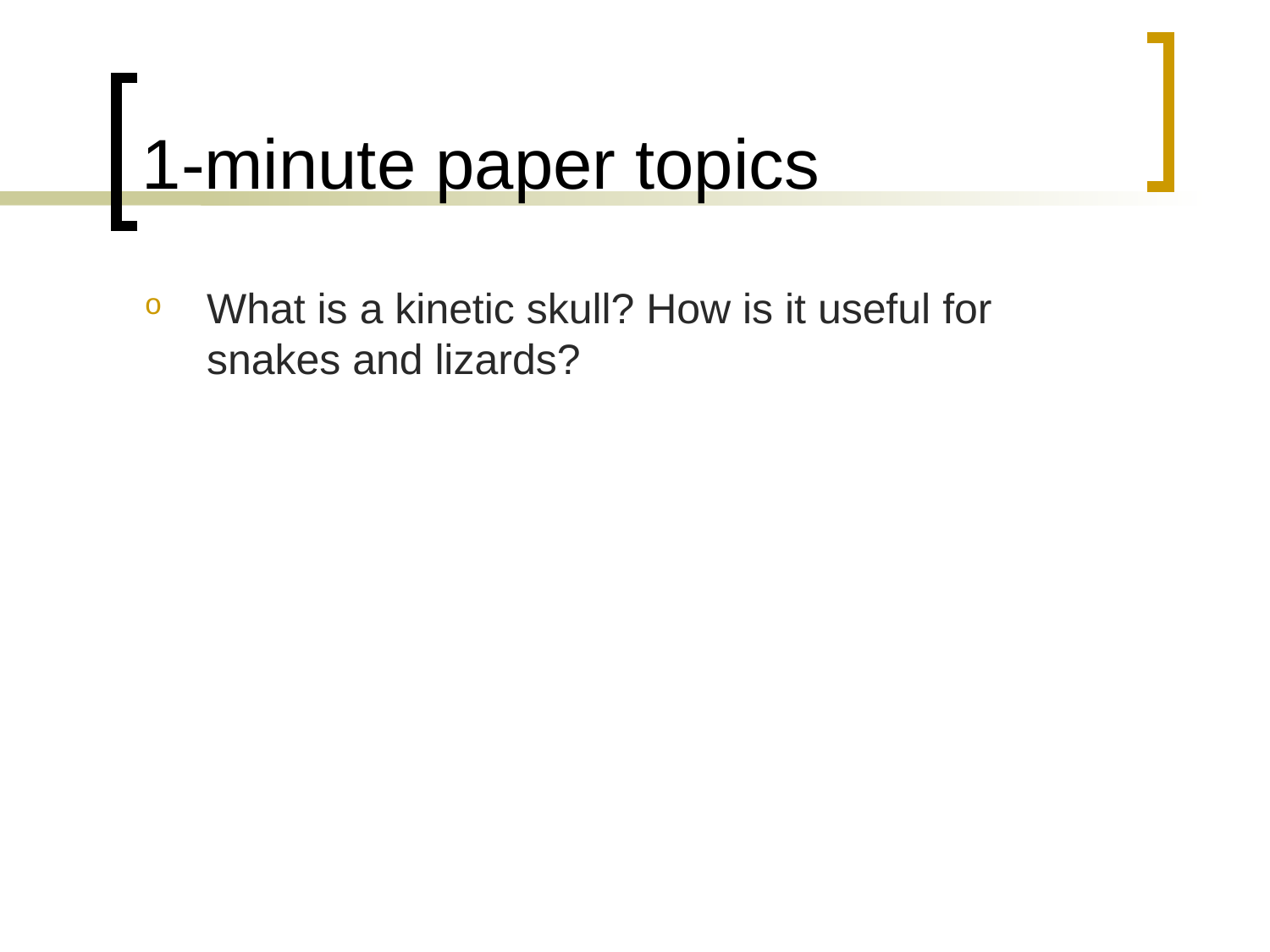

# 1-minute paper topics
What is a kinetic skull? How is it useful for snakes and lizards?